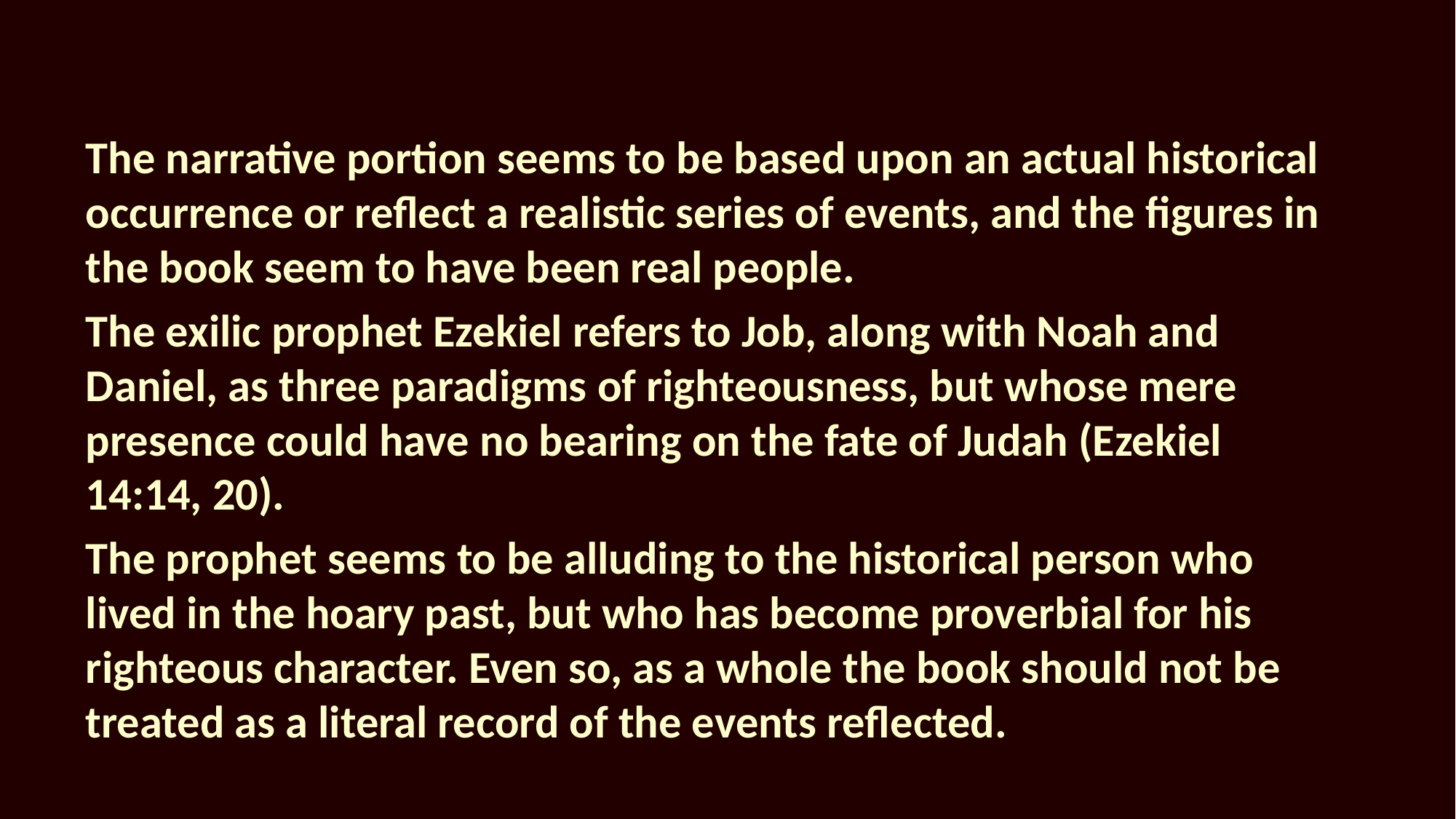

The narrative portion seems to be based upon an actual historical occurrence or reflect a realistic series of events, and the figures in the book seem to have been real people.
The exilic prophet Ezekiel refers to Job, along with Noah and Daniel, as three paradigms of righteousness, but whose mere presence could have no bearing on the fate of Judah (Ezekiel 14:14, 20).
The prophet seems to be alluding to the historical person who lived in the hoary past, but who has become proverbial for his righteous character. Even so, as a whole the book should not be treated as a literal record of the events reflected.